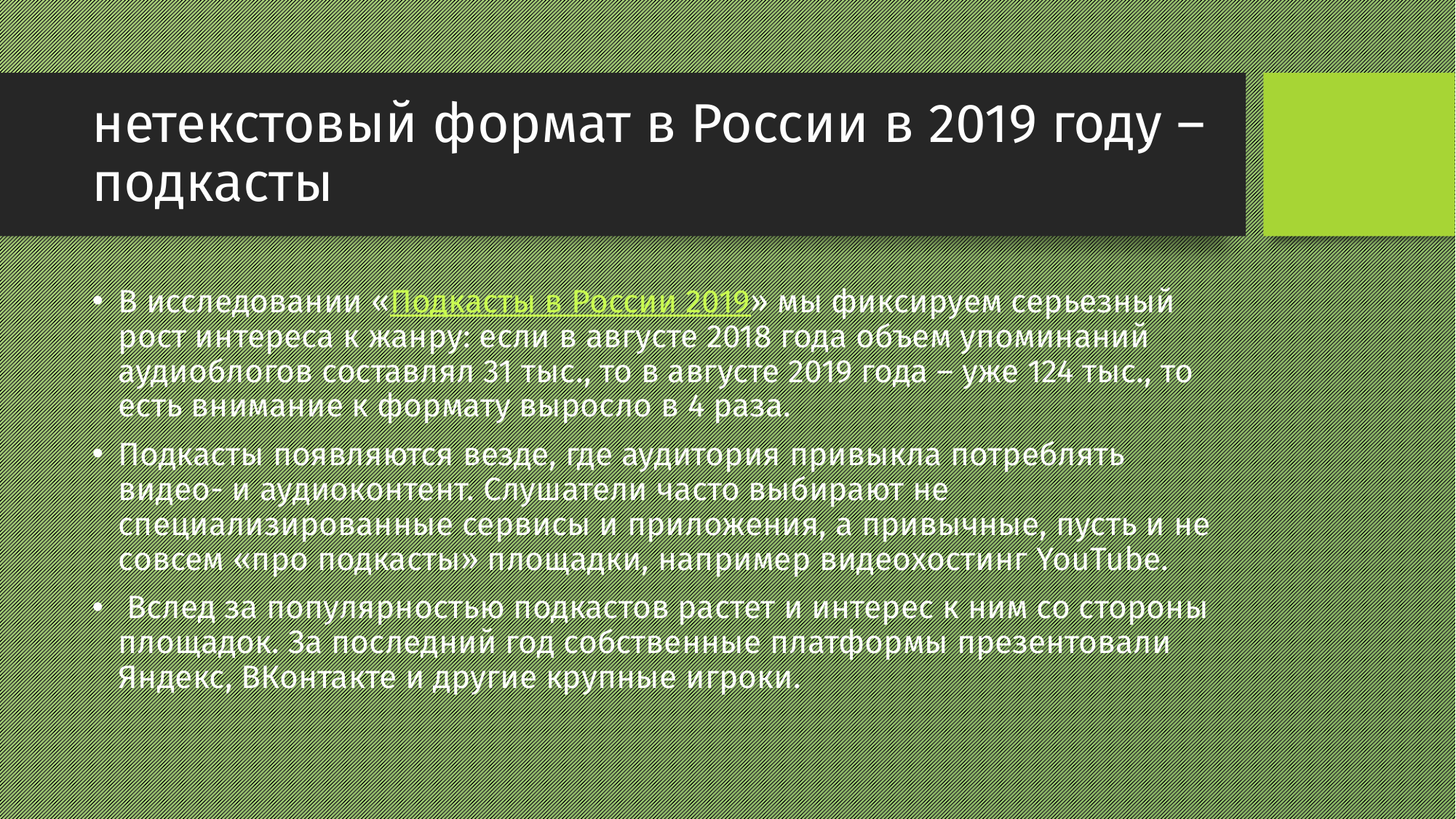

# нетекстовый формат в России в 2019 году – подкасты
В исследовании «Подкасты в России 2019» мы фиксируем серьезный рост интереса к жанру: если в августе 2018 года объем упоминаний аудиоблогов составлял 31 тыс., то в августе 2019 года – уже 124 тыс., то есть внимание к формату выросло в 4 раза.
Подкасты появляются везде, где аудитория привыкла потреблять видео- и аудиоконтент. Слушатели часто выбирают не специализированные сервисы и приложения, а привычные, пусть и не совсем «про подкасты» площадки, например видеохостинг YouTube.
 Вслед за популярностью подкастов растет и интерес к ним со стороны площадок. За последний год собственные платформы презентовали Яндекс, ВКонтакте и другие крупные игроки.